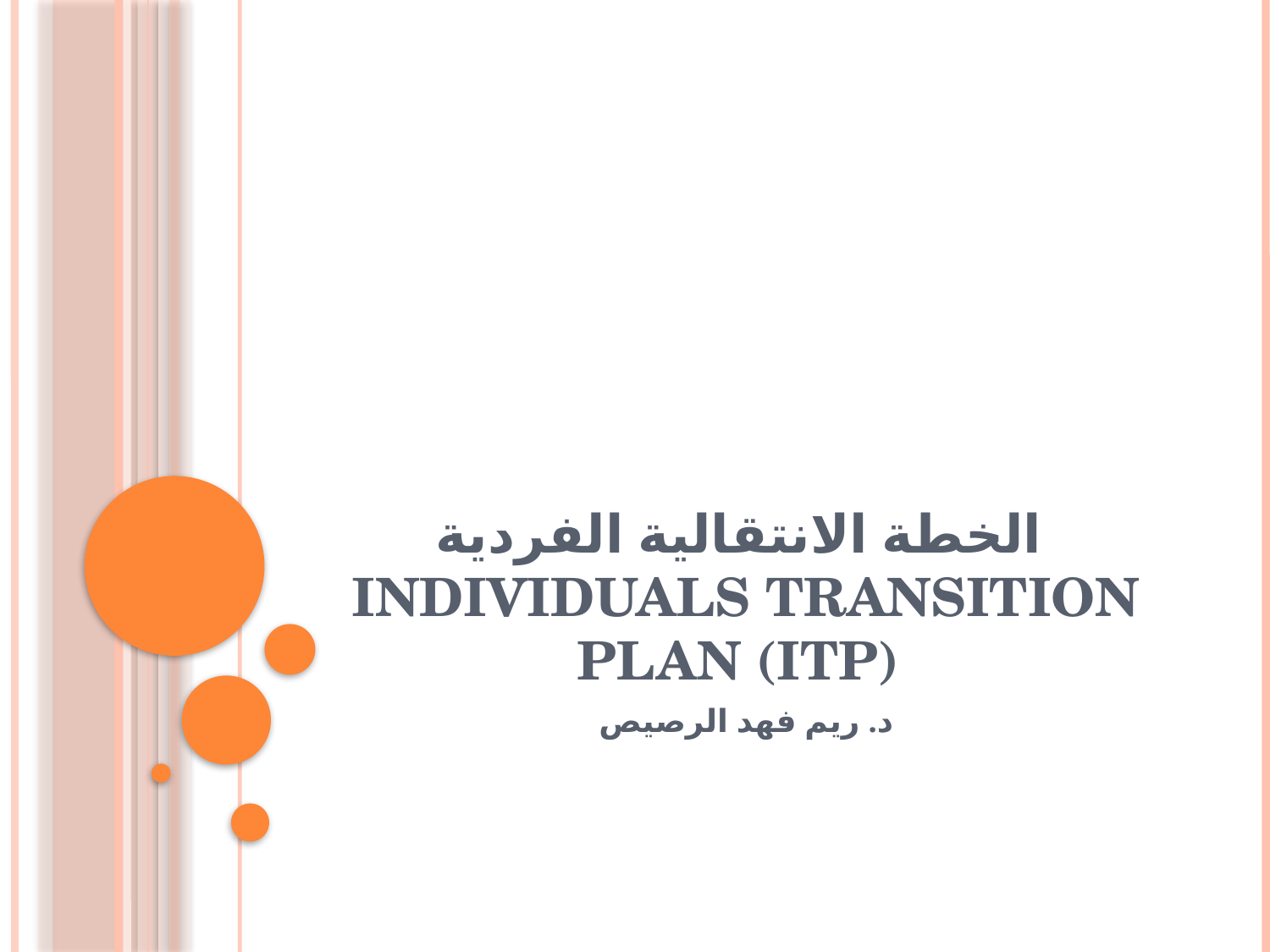

# الخطة الانتقالية الفردية Individuals Transition Plan (ITP)
د. ريم فهد الرصيص